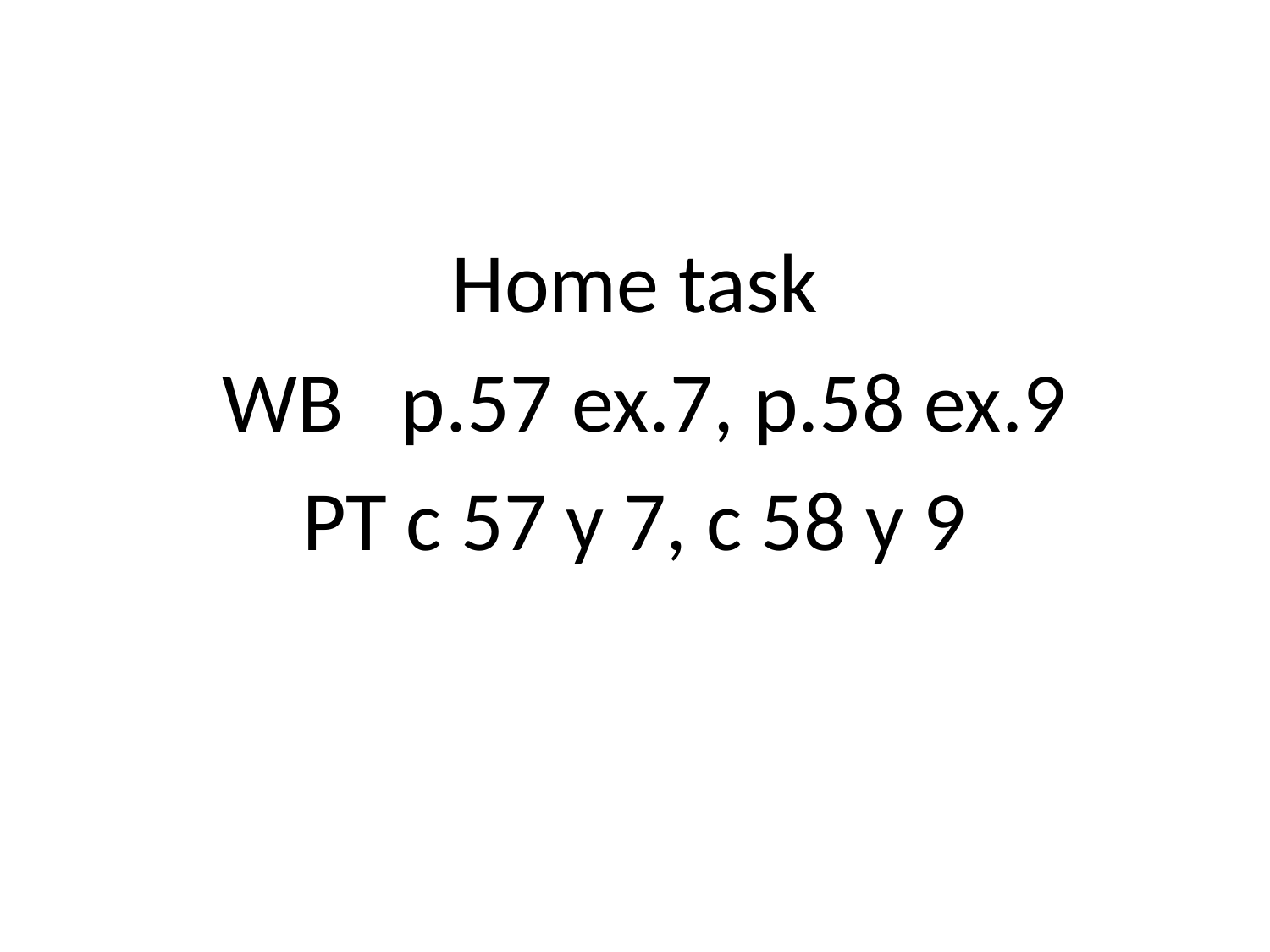

#
Home task
 WB   р.57 ex.7, p.58 ex.9
РТ с 57 у 7, с 58 у 9